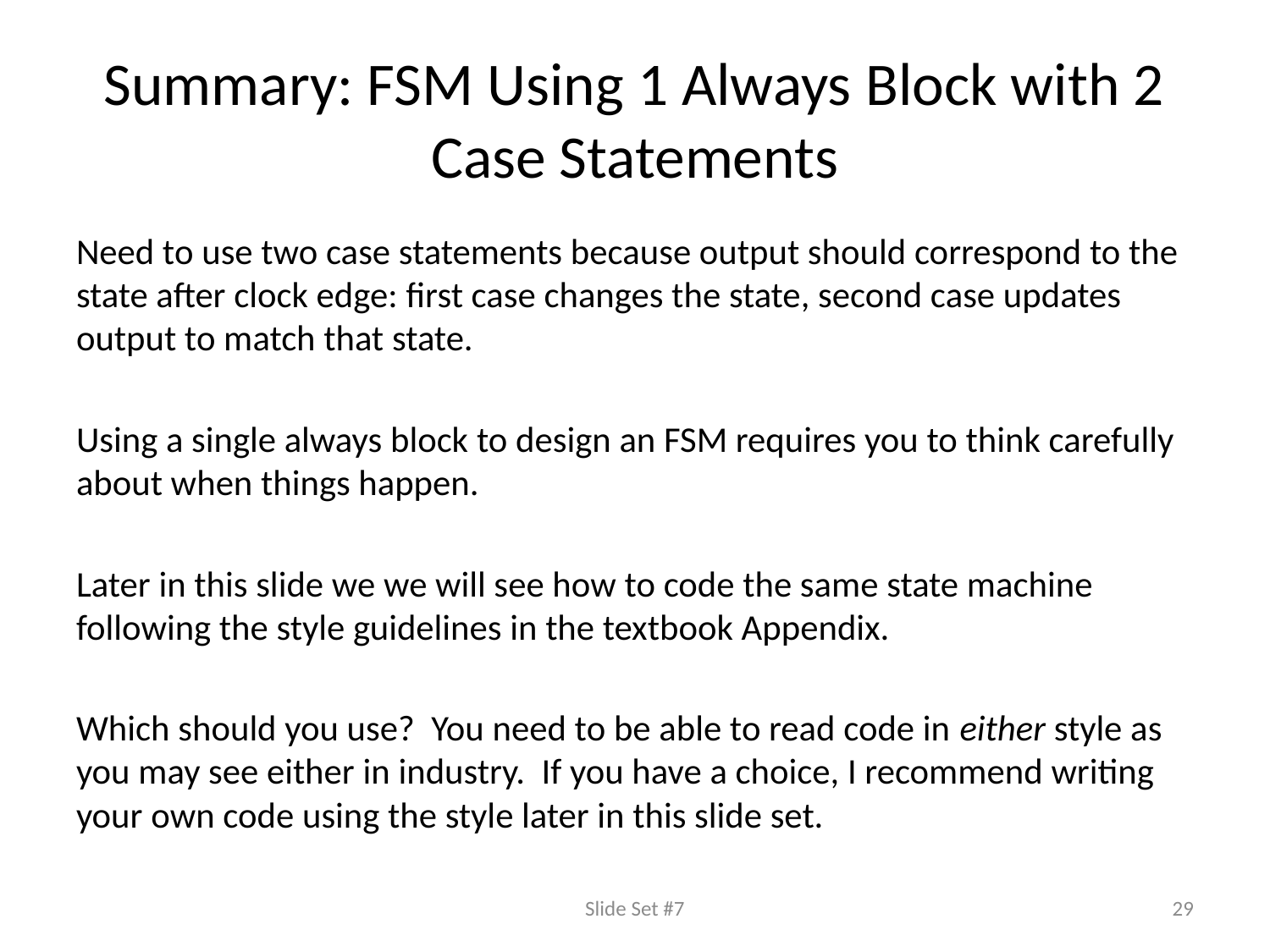

# Summary: FSM Using 1 Always Block with 2 Case Statements
Need to use two case statements because output should correspond to the state after clock edge: first case changes the state, second case updates output to match that state.

Using a single always block to design an FSM requires you to think carefully about when things happen.

Later in this slide we we will see how to code the same state machine following the style guidelines in the textbook Appendix.

Which should you use?  You need to be able to read code in either style as you may see either in industry.  If you have a choice, I recommend writing your own code using the style later in this slide set.
Slide Set #7
29